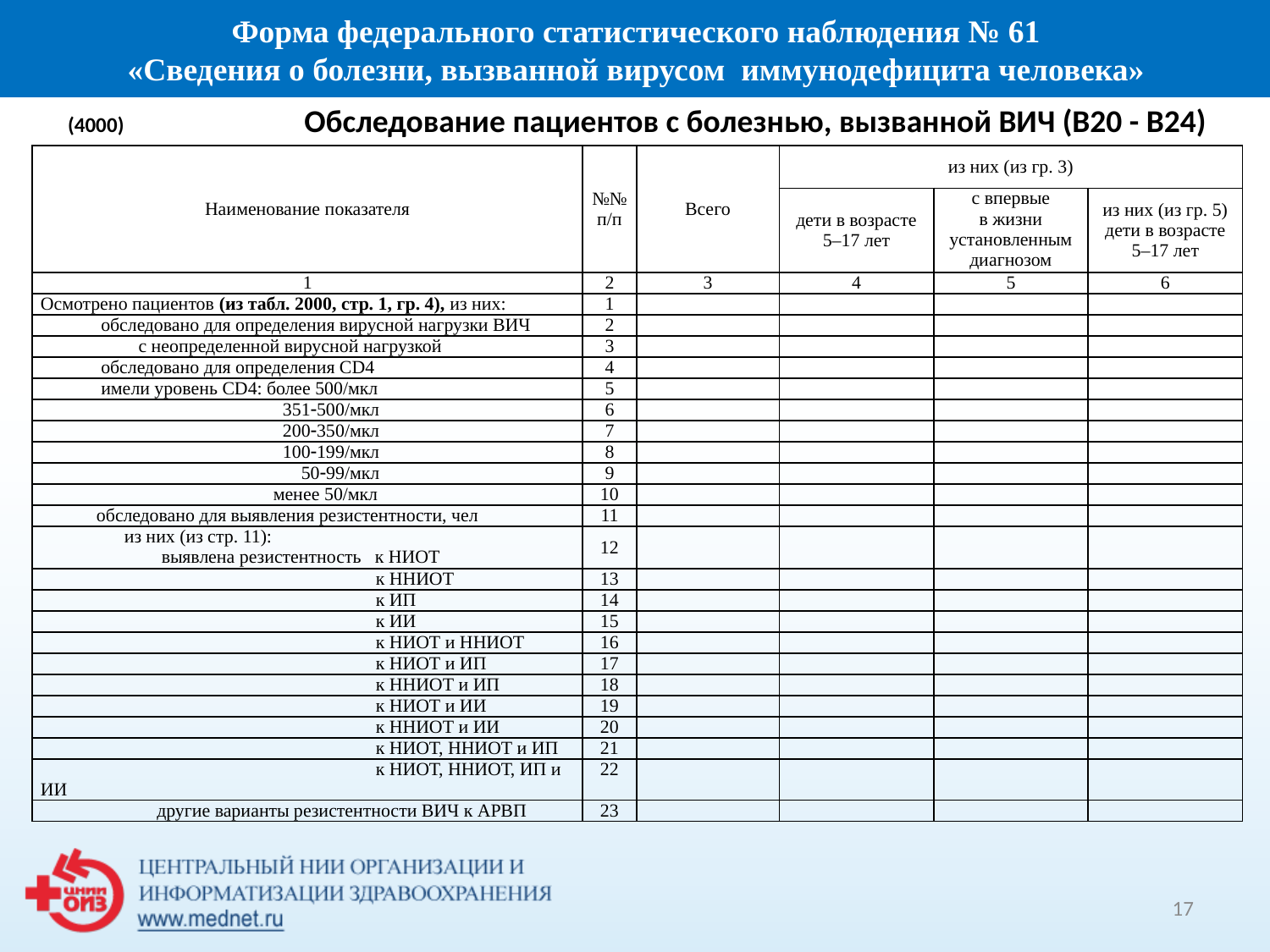

Форма федерального статистического наблюдения № 61
 «Сведения о болезни, вызванной вирусом  иммунодефицита человека»
(4000)                                     Обследование пациентов с болезнью, вызванной ВИЧ (В20 - В24)
| Наименование показателя | №№ п/п | Всего | из них (из гр. 3) |  |  |
| --- | --- | --- | --- | --- | --- |
|  |  |  | дети в возрасте 5–17 лет | с впервые в жизни установленным диагнозом | из них (из гр. 5) дети в возрасте 5–17 лет |
| 1 | 2 | 3 | 4 | 5 | 6 |
| Осмотрено пациентов (из табл. 2000, стр. 1, гр. 4), из них: | 1 |  |  |  |  |
| обследовано для определения вирусной нагрузки ВИЧ | 2 |  |  |  |  |
| с неопределенной вирусной нагрузкой | 3 |  |  |  |  |
| обследовано для определения CD4 | 4 |  |  |  |  |
| имели уровень CD4: более 500/мкл | 5 |  |  |  |  |
| 351−500/мкл | 6 |  |  |  |  |
| 200−350/мкл | 7 |  |  |  |  |
| 100−199/мкл | 8 |  |  |  |  |
| 50−99/мкл | 9 |  |  |  |  |
| менее 50/мкл | 10 |  |  |  |  |
| обследовано для выявления резистентности, чел | 11 |  |  |  |  |
| из них (из стр. 11): выявлена резистентность к НИОТ | 12 |  |  |  |  |
| к ННИОТ | 13 |  |  |  |  |
| к ИП | 14 |  |  |  |  |
| к ИИ | 15 |  |  |  |  |
| к НИОТ и ННИОТ | 16 |  |  |  |  |
| к НИОТ и ИП | 17 |  |  |  |  |
| к ННИОТ и ИП | 18 |  |  |  |  |
| к НИОТ и ИИ | 19 |  |  |  |  |
| к ННИОТ и ИИ | 20 |  |  |  |  |
| к НИОТ, ННИОТ и ИП | 21 |  |  |  |  |
| к НИОТ, ННИОТ, ИП и ИИ | 22 |  |  |  |  |
| другие варианты резистентности ВИЧ к АРВП | 23 |  |  |  |  |
17